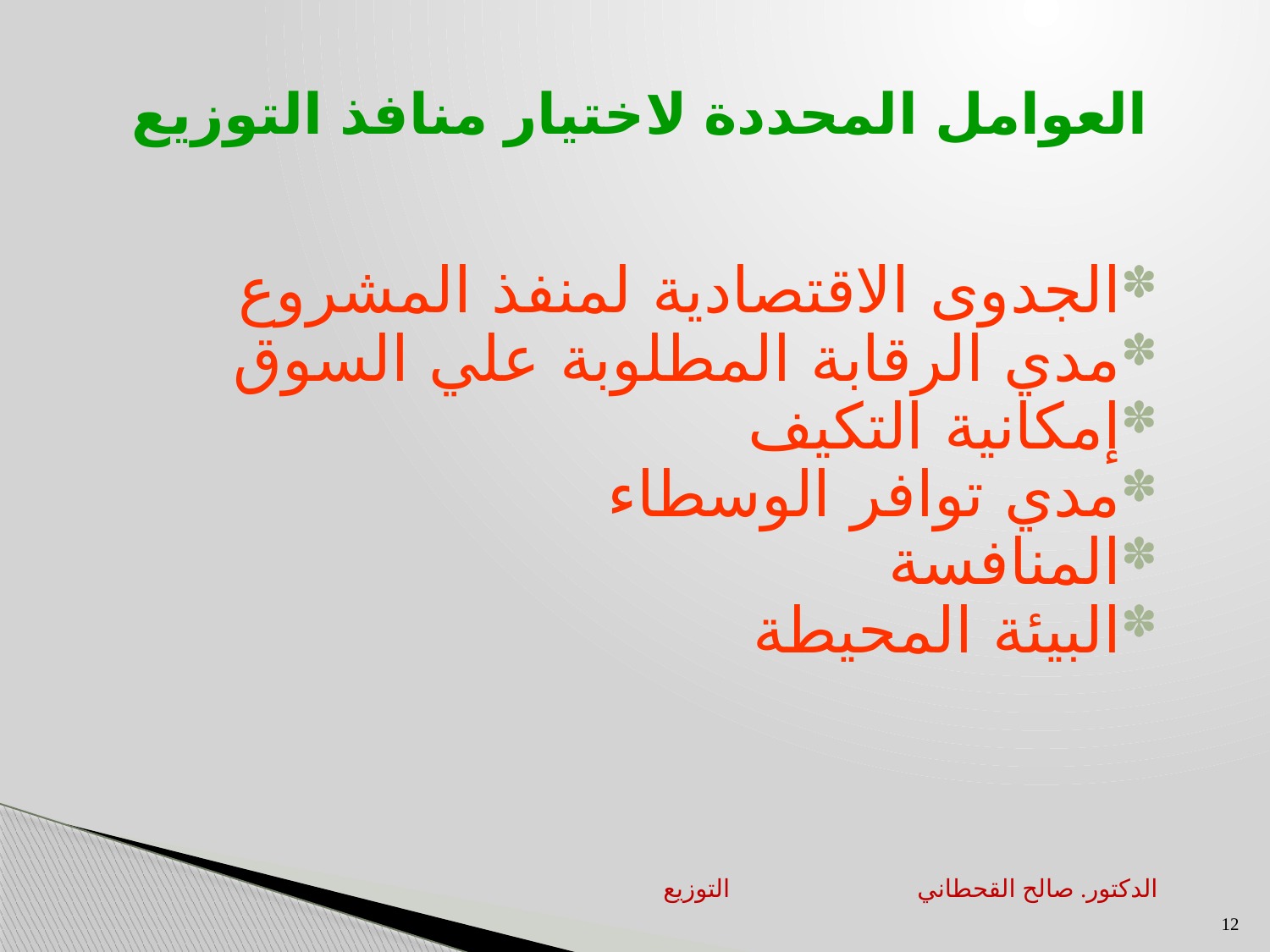

# العوامل المحددة لاختيار منافذ التوزيع
الجدوى الاقتصادية لمنفذ المشروع
مدي الرقابة المطلوبة علي السوق
إمكانية التكيف
مدي توافر الوسطاء
المنافسة
البيئة المحيطة
التوزيع		الدكتور. صالح القحطاني

12